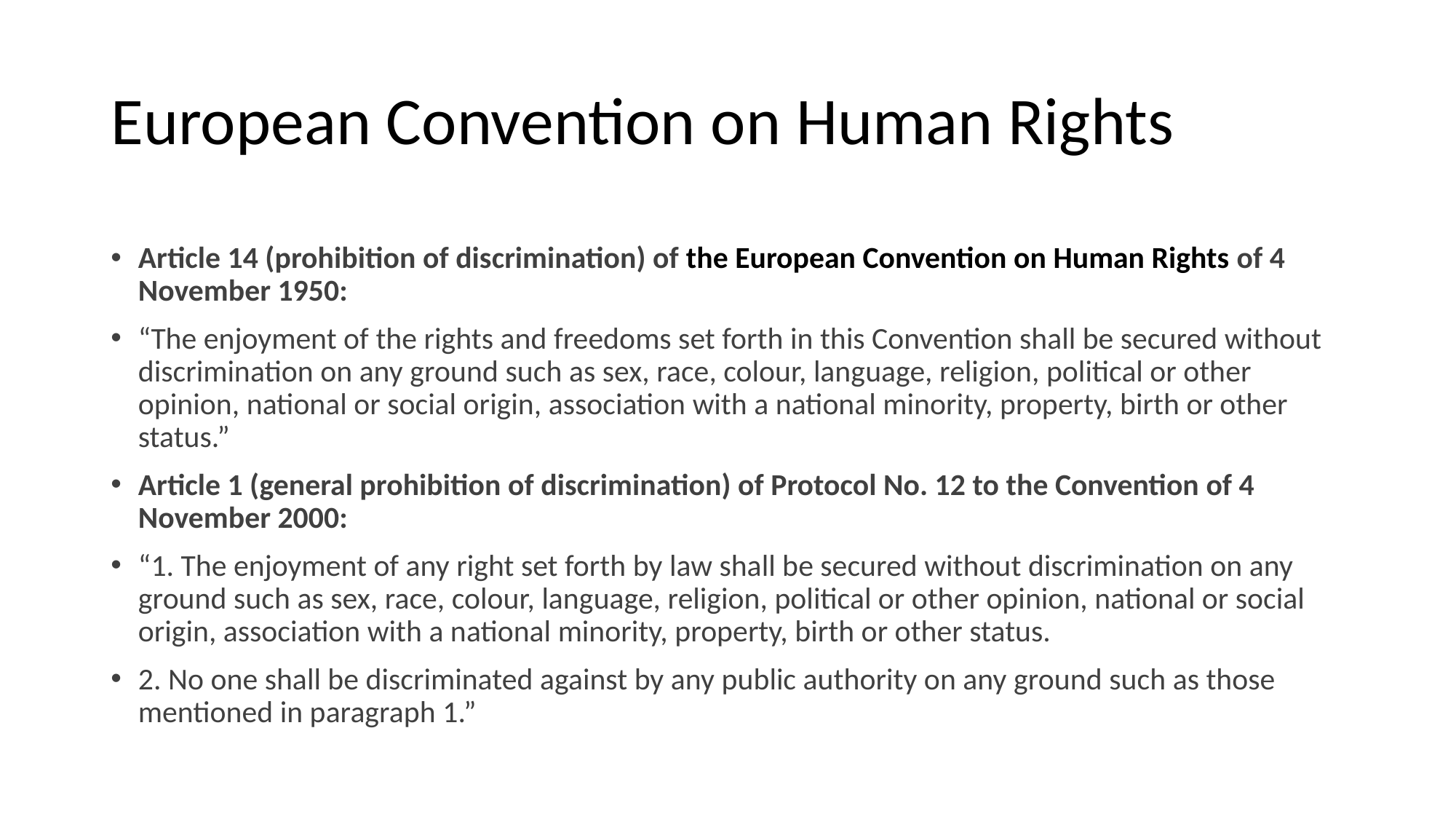

# European Convention on Human Rights

Article 14 (prohibition of discrimination) of the European Convention on Human Rights of 4 November 1950:
“The enjoyment of the rights and freedoms set forth in this Convention shall be secured without discrimination on any ground such as sex, race, colour, language, religion, political or other opinion, national or social origin, association with a national minority, property, birth or other status.”
Article 1 (general prohibition of discrimination) of Protocol No. 12 to the Convention of 4 November 2000:
“1. The enjoyment of any right set forth by law shall be secured without discrimination on any ground such as sex, race, colour, language, religion, political or other opinion, national or social origin, association with a national minority, property, birth or other status.
2. No one shall be discriminated against by any public authority on any ground such as those mentioned in paragraph 1.”